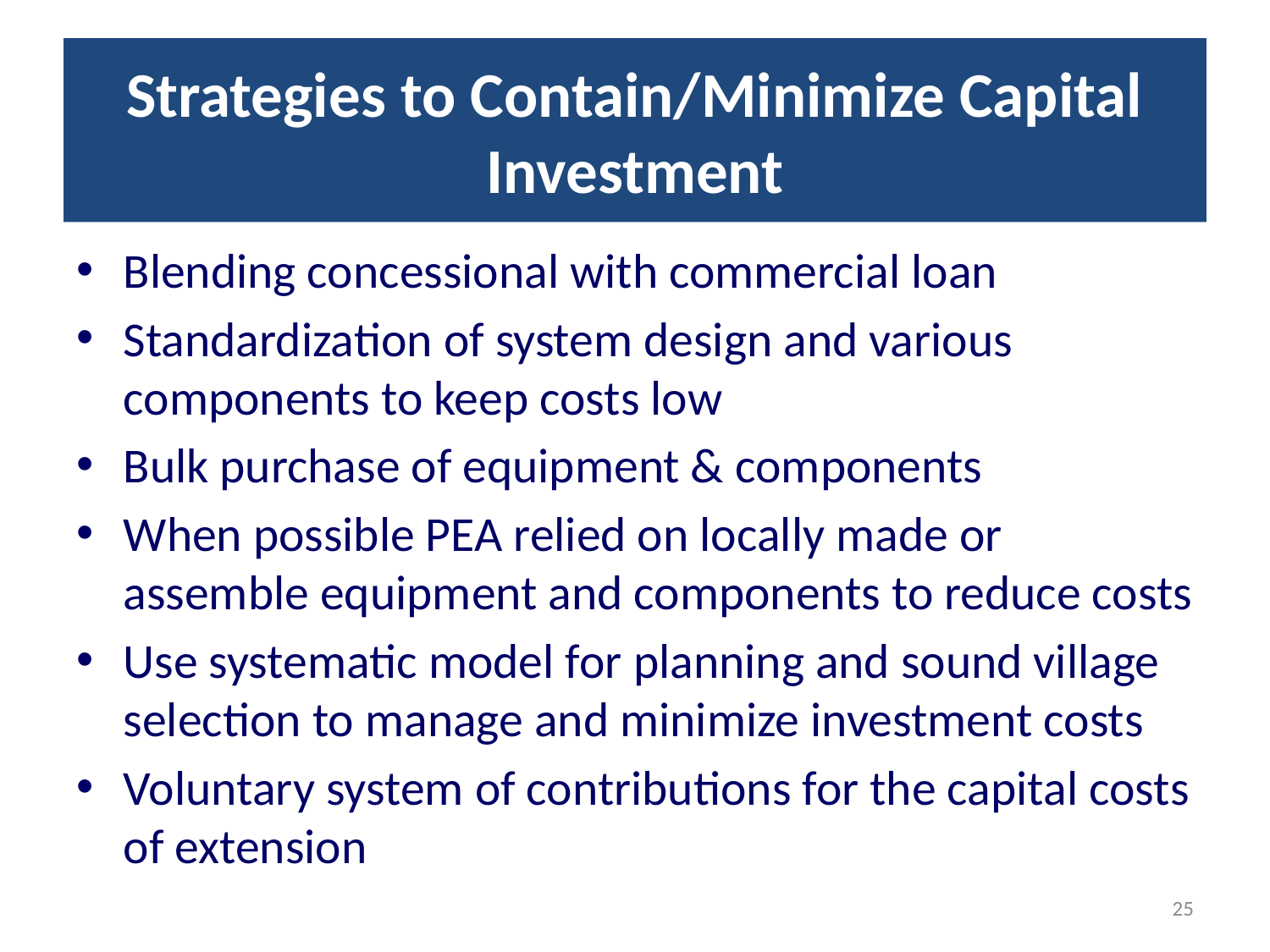

# Strategies to Contain/Minimize Capital Investment
Blending concessional with commercial loan
Standardization of system design and various components to keep costs low
Bulk purchase of equipment & components
When possible PEA relied on locally made or assemble equipment and components to reduce costs
Use systematic model for planning and sound village selection to manage and minimize investment costs
Voluntary system of contributions for the capital costs of extension

25